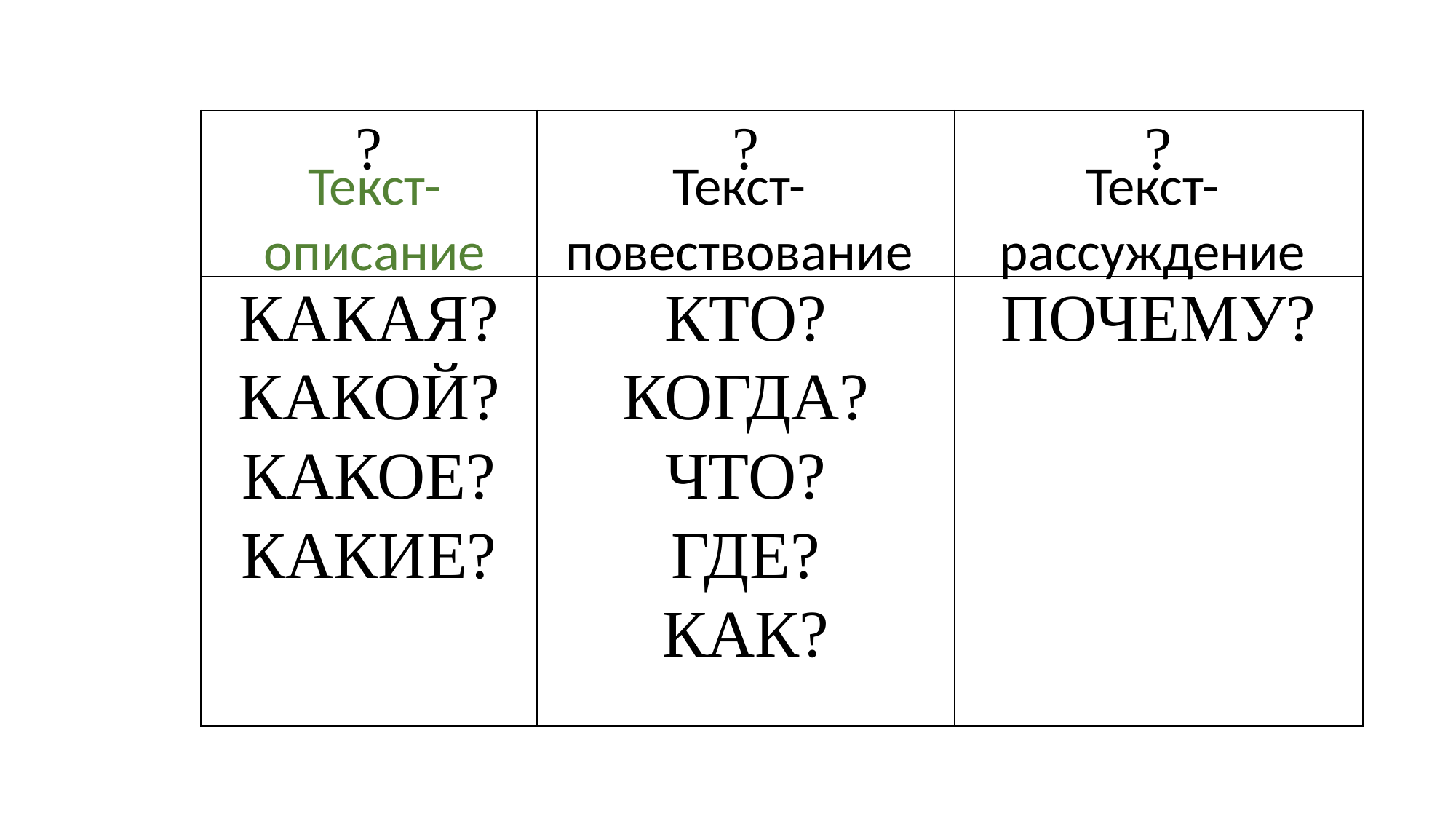

| ? | ? | ? |
| --- | --- | --- |
| КАКАЯ? КАКОЙ? КАКОЕ? КАКИЕ? | КТО? КОГДА? ЧТО? ГДЕ? КАК? | ПОЧЕМУ? |
Текст-описание
Текст- повествование
Текст- рассуждение